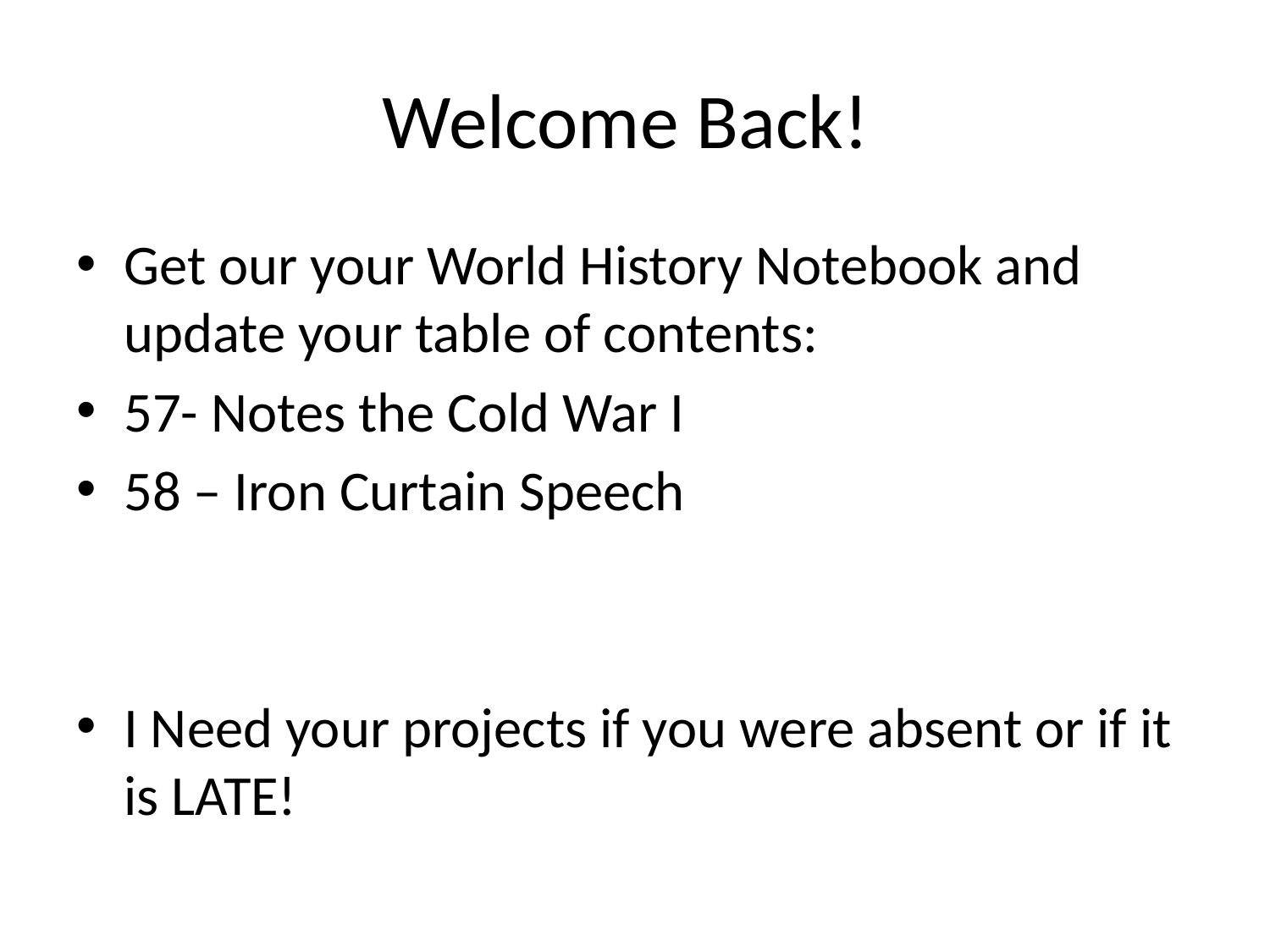

# Welcome Back!
Get our your World History Notebook and update your table of contents:
57- Notes the Cold War I
58 – Iron Curtain Speech

I Need your projects if you were absent or if it is LATE!